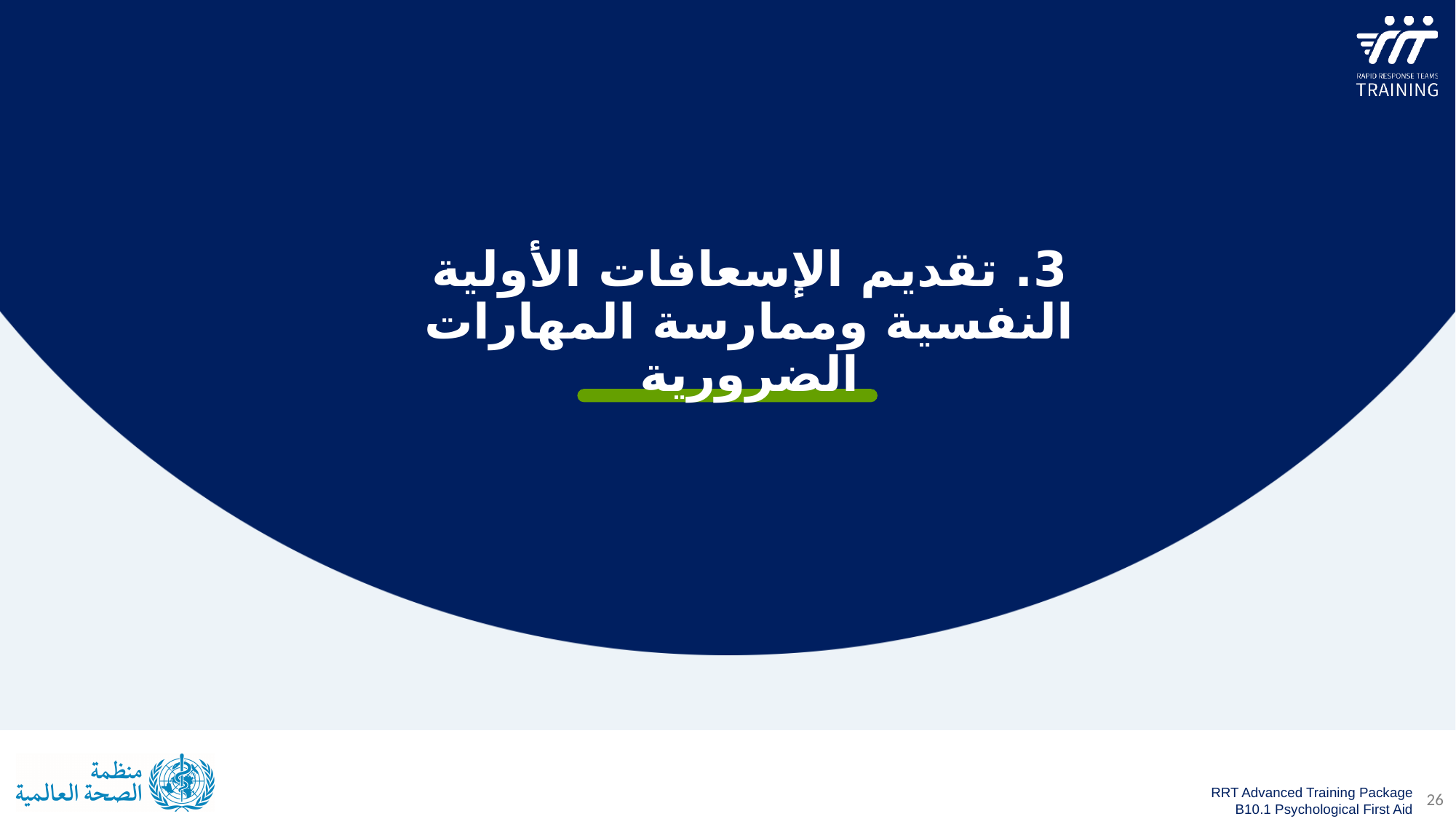

3. تقديم الإسعافات الأولية النفسية وممارسة المهارات الضرورية